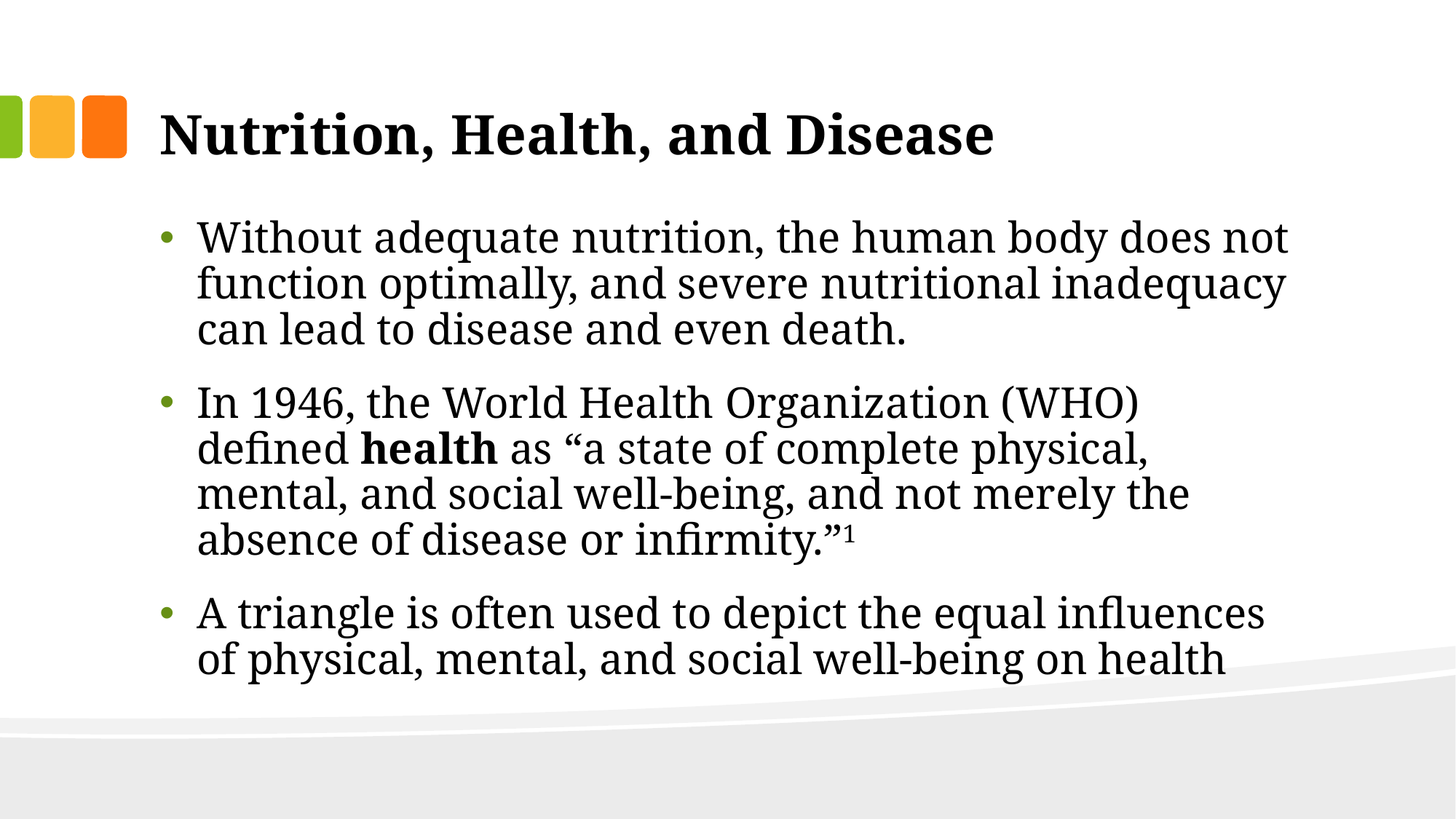

# Nutrition, Health, and Disease
Without adequate nutrition, the human body does not function optimally, and severe nutritional inadequacy can lead to disease and even death.
In 1946, the World Health Organization (WHO) defined health as “a state of complete physical, mental, and social well-being, and not merely the absence of disease or infirmity.”1
A triangle is often used to depict the equal influences of physical, mental, and social well-being on health